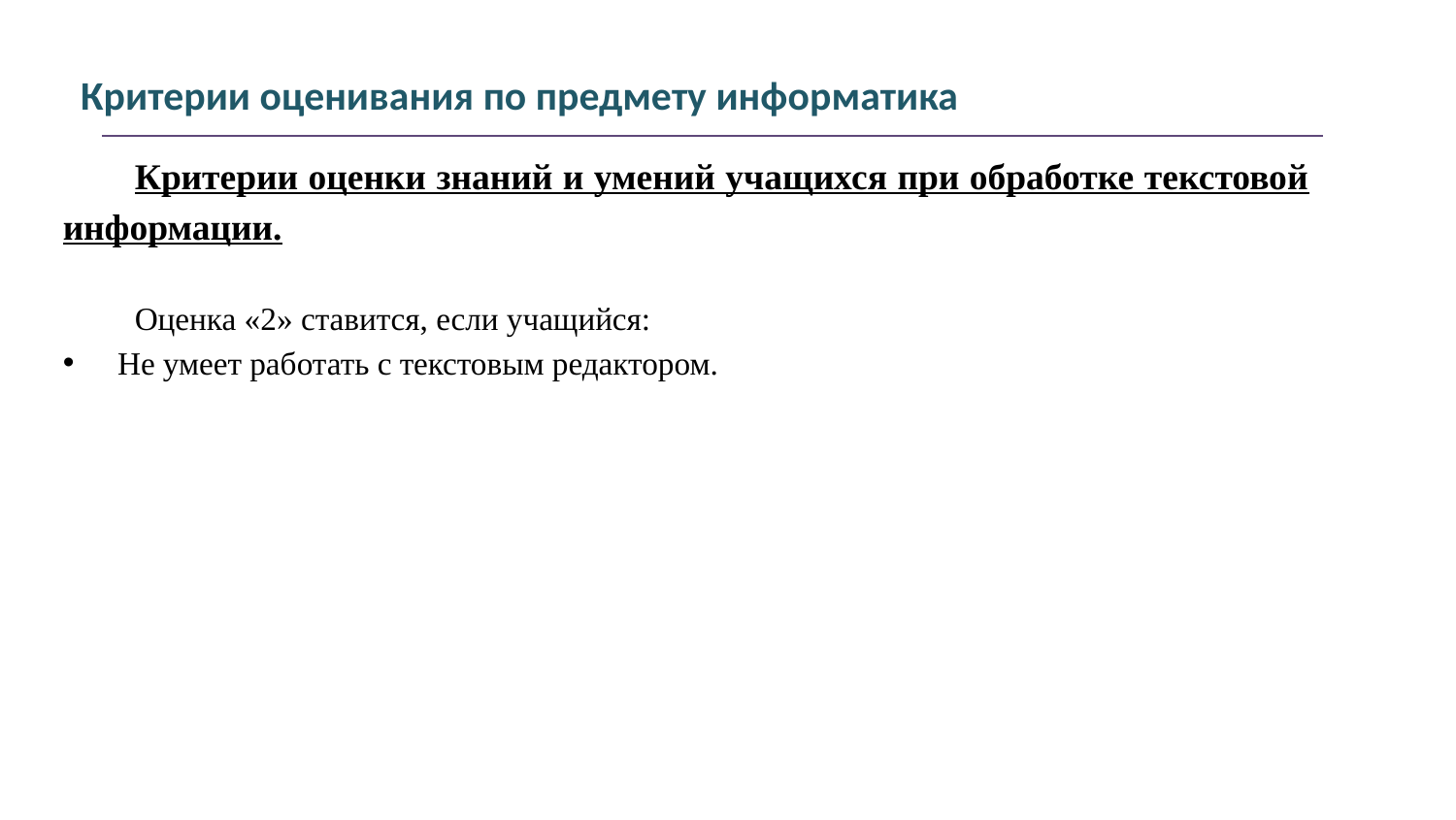

# Критерии оценивания по предмету информатика

Критерии оценки знаний и умений учащихся при обработке текстовой информации.

Оценка «2» ставится, если учащийся:
Не умеет работать с текстовым редактором.